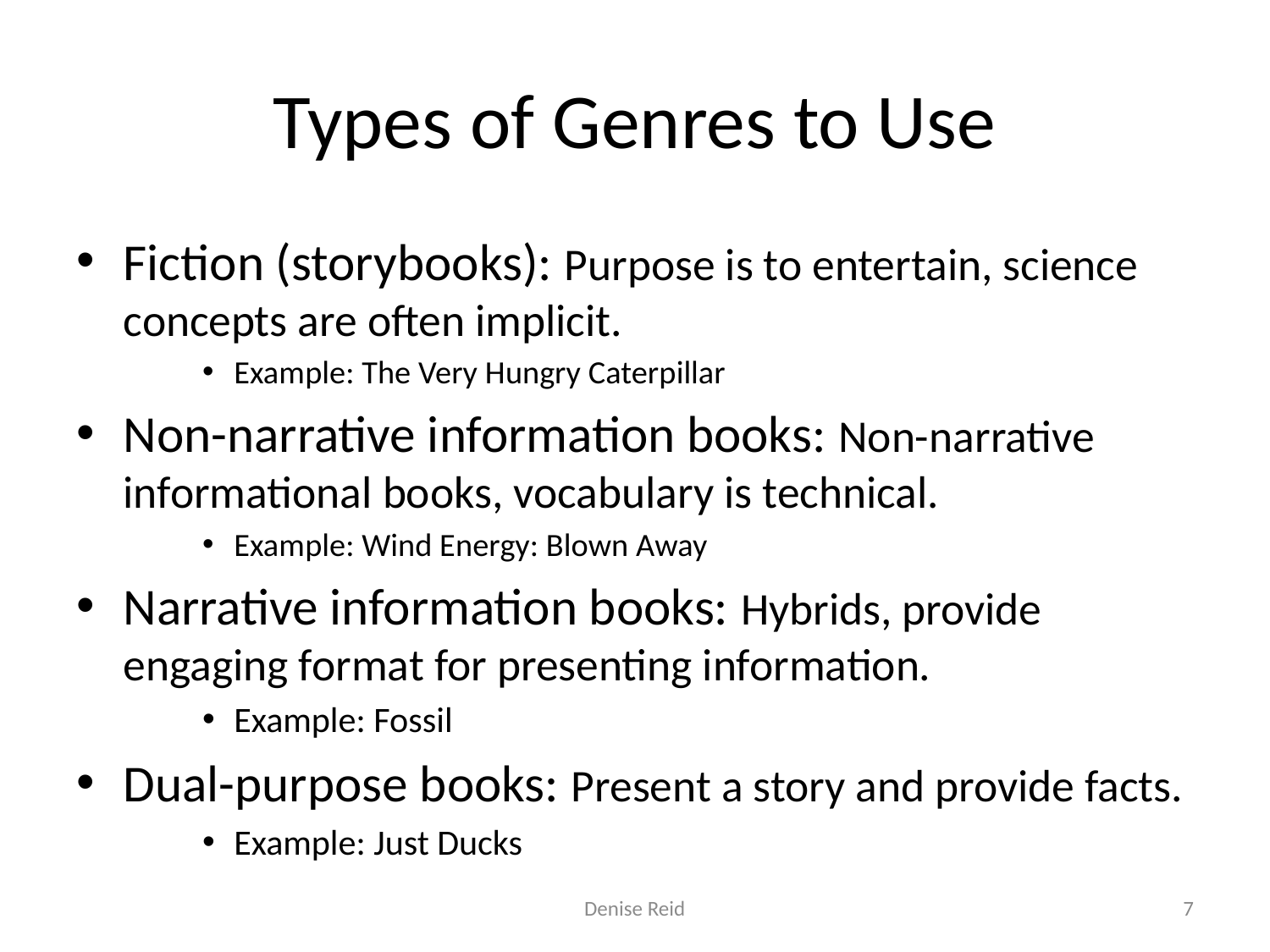

# Types of Genres to Use
Fiction (storybooks): Purpose is to entertain, science concepts are often implicit.
Example: The Very Hungry Caterpillar
Non-narrative information books: Non-narrative informational books, vocabulary is technical.
Example: Wind Energy: Blown Away
Narrative information books: Hybrids, provide engaging format for presenting information.
Example: Fossil
Dual-purpose books: Present a story and provide facts.
Example: Just Ducks
Denise Reid
7